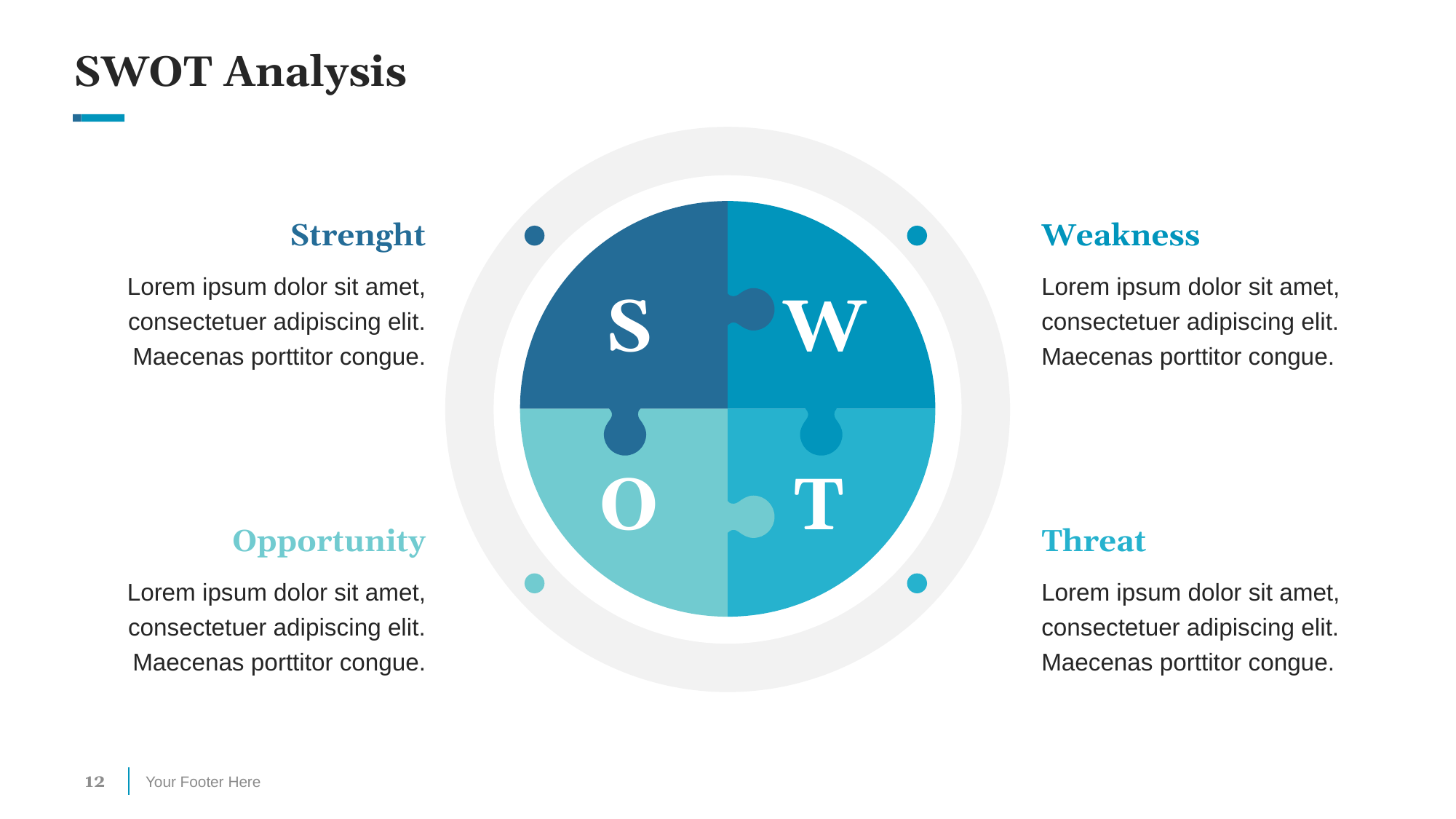

# SWOT Analysis

Strenght
Weakness

Lorem ipsum dolor sit amet, consectetuer adipiscing elit. Maecenas porttitor congue.
Lorem ipsum dolor sit amet, consectetuer adipiscing elit. Maecenas porttitor congue.
S
W

O
T
Opportunity
Threat
Lorem ipsum dolor sit amet, consectetuer adipiscing elit. Maecenas porttitor congue.
Lorem ipsum dolor sit amet, consectetuer adipiscing elit. Maecenas porttitor congue.

12
Your Footer Here